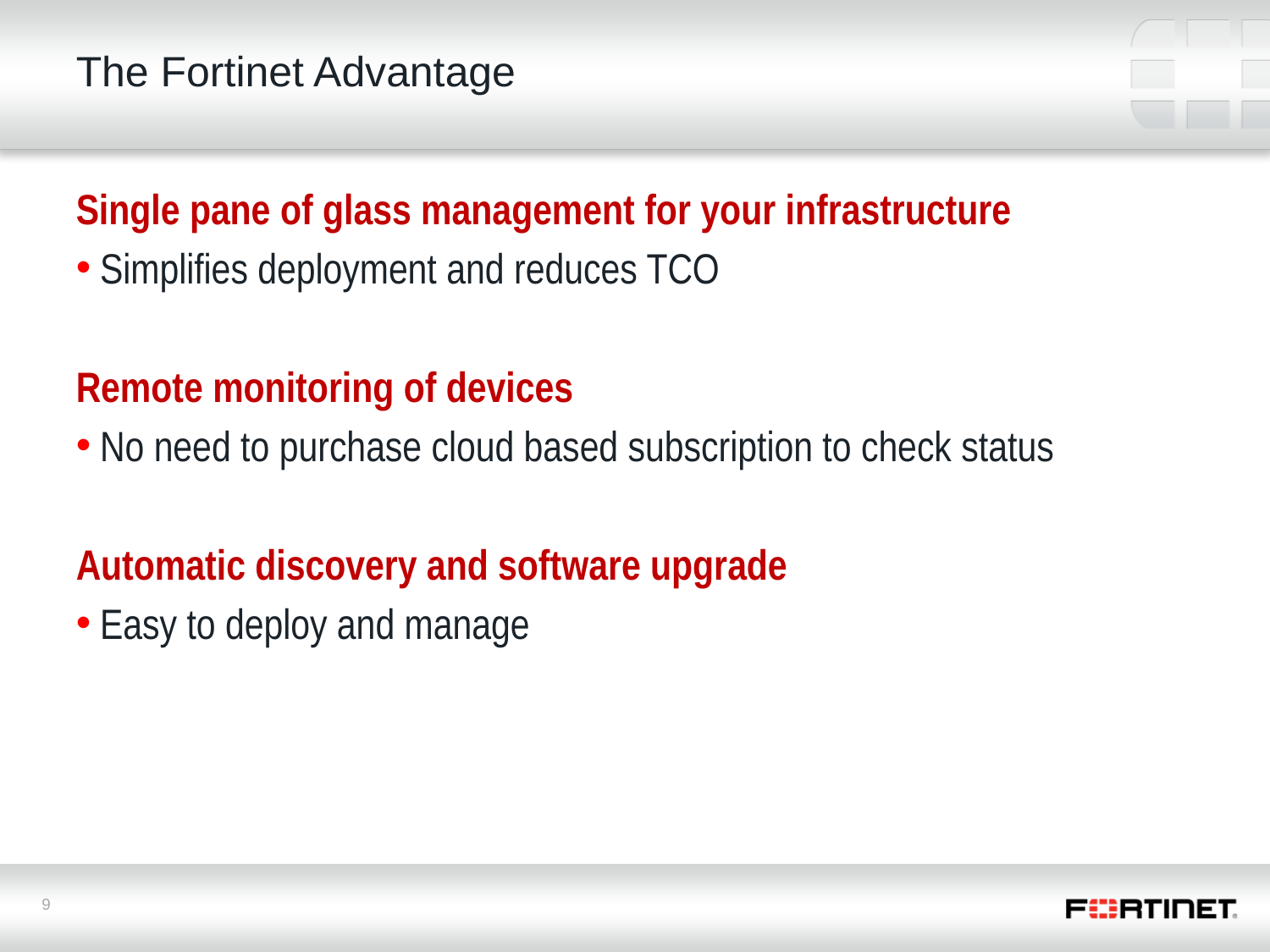

# The Fortinet Advantage
Single pane of glass management for your infrastructure
Simplifies deployment and reduces TCO

Remote monitoring of devices
No need to purchase cloud based subscription to check status

Automatic discovery and software upgrade
Easy to deploy and manage